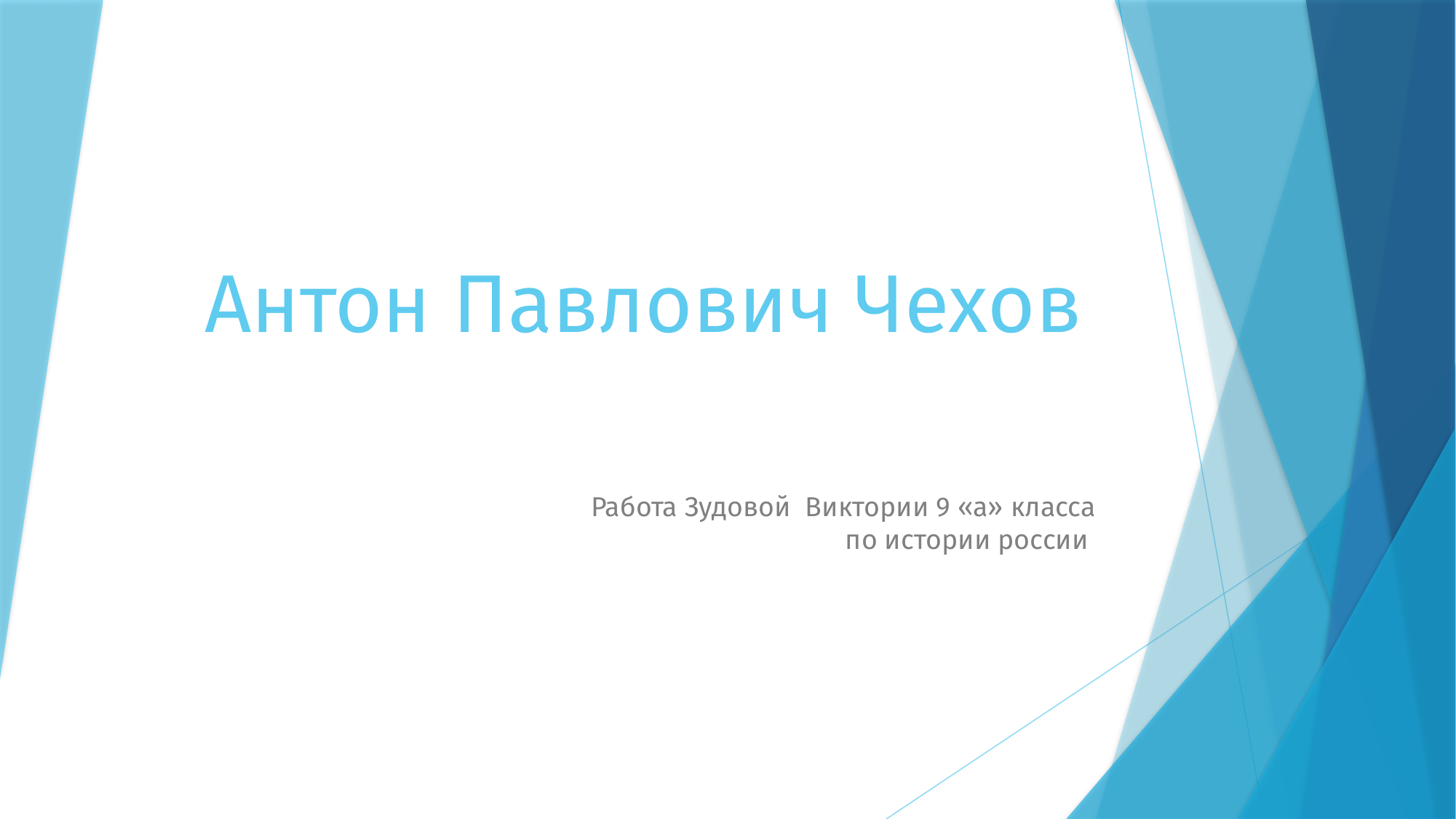

# Антон Павлович Чехов
Работа Зудовой  Виктории 9 «а» класса
по истории россии